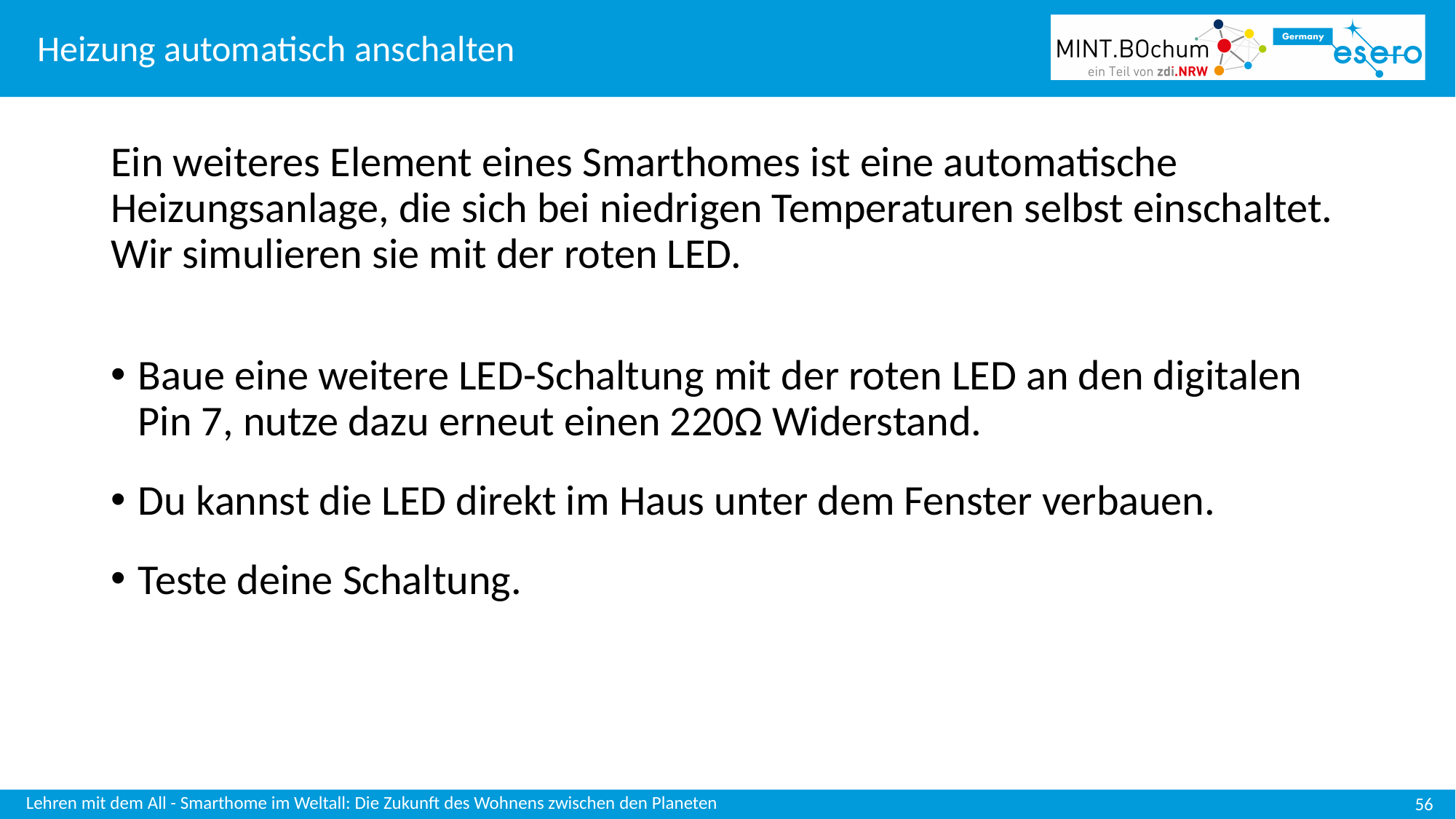

# Heizung automatisch anschalten
Ein weiteres Element eines Smarthomes ist eine automatische Heizungsanlage, die sich bei niedrigen Temperaturen selbst einschaltet.
Wir simulieren sie mit der roten LED.

Baue eine weitere LED-Schaltung mit der roten LED an den digitalen Pin 7, nutze dazu erneut einen 220Ω Widerstand.
Du kannst die LED direkt im Haus unter dem Fenster verbauen.
Teste deine Schaltung.